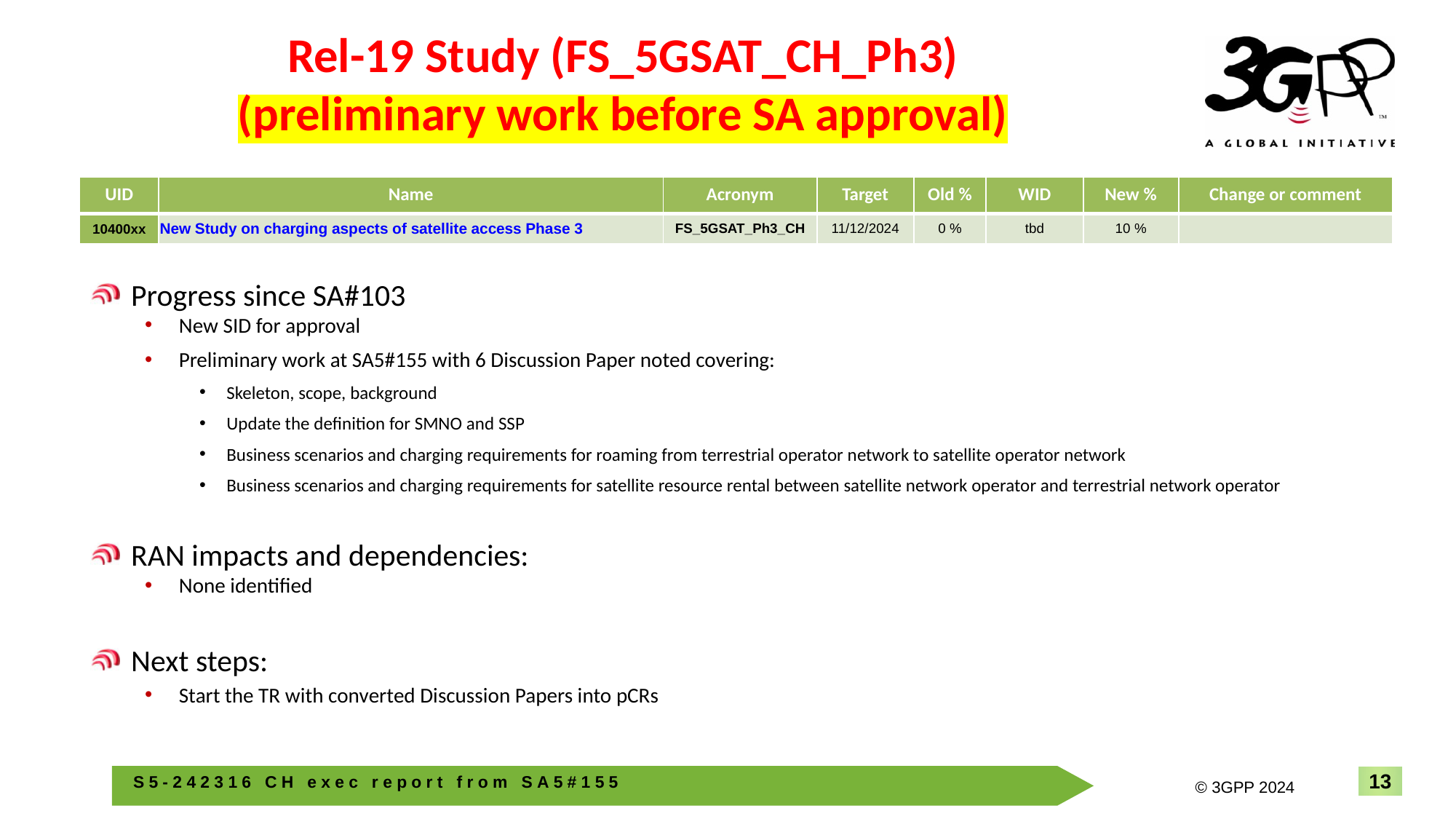

# Rel-19 Study (FS_5GSAT_CH_Ph3) (preliminary work before SA approval)
| UID | Name | Acronym | Target | Old % | WID | New % | Change or comment |
| --- | --- | --- | --- | --- | --- | --- | --- |
| 10400xx | New Study on charging aspects of satellite access Phase 3 | FS\_5GSAT\_Ph3\_CH | 11/12/2024 | 0 % | tbd | 10 % |  |
Progress since SA#103
New SID for approval
Preliminary work at SA5#155 with 6 Discussion Paper noted covering:
Skeleton, scope, background
Update the definition for SMNO and SSP
Business scenarios and charging requirements for roaming from terrestrial operator network to satellite operator network
Business scenarios and charging requirements for satellite resource rental between satellite network operator and terrestrial network operator

RAN impacts and dependencies:
None identified

Next steps:
Start the TR with converted Discussion Papers into pCRs